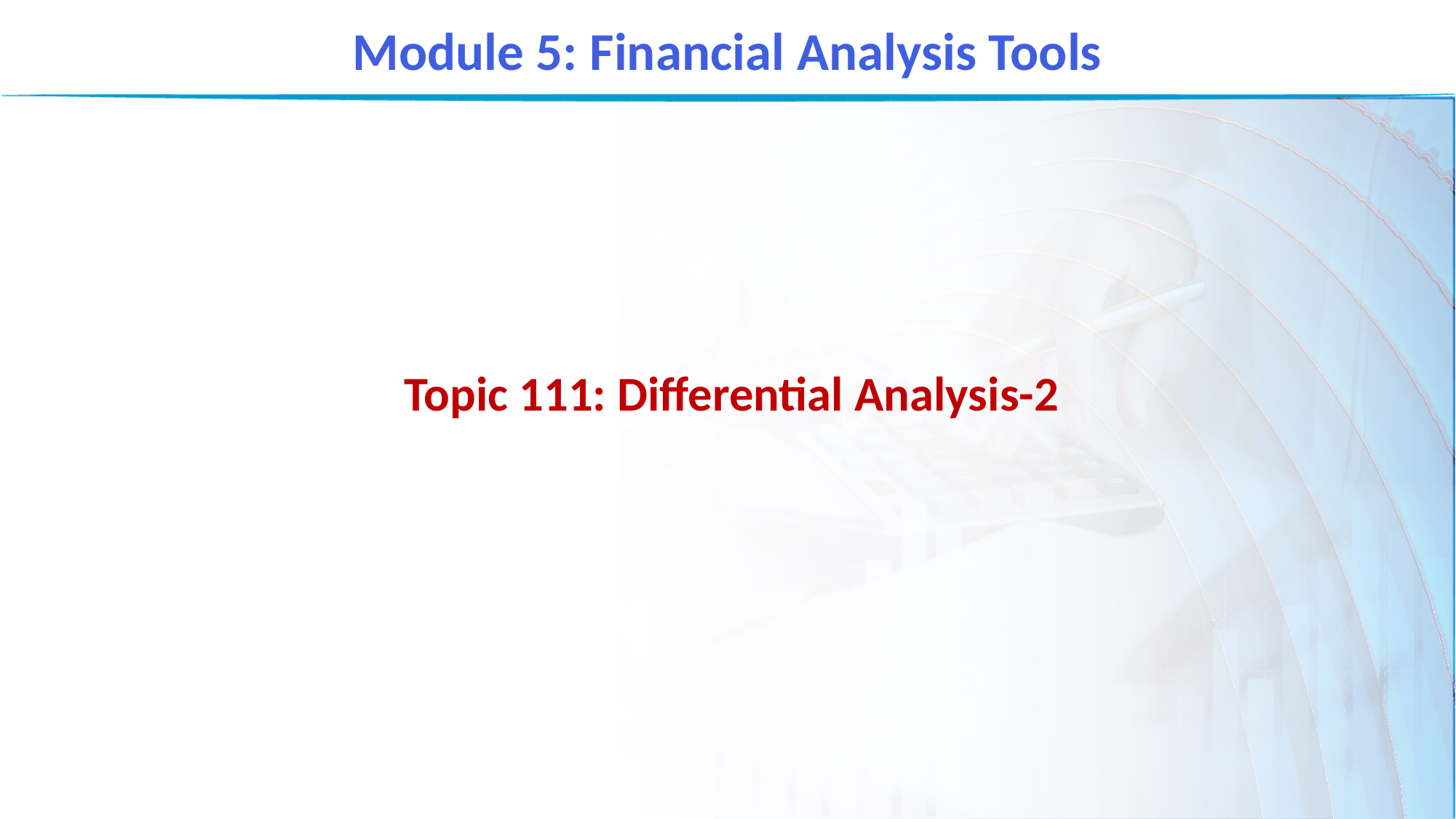

Module 5: Financial Analysis Tools
Topic 111: Differential Analysis-2